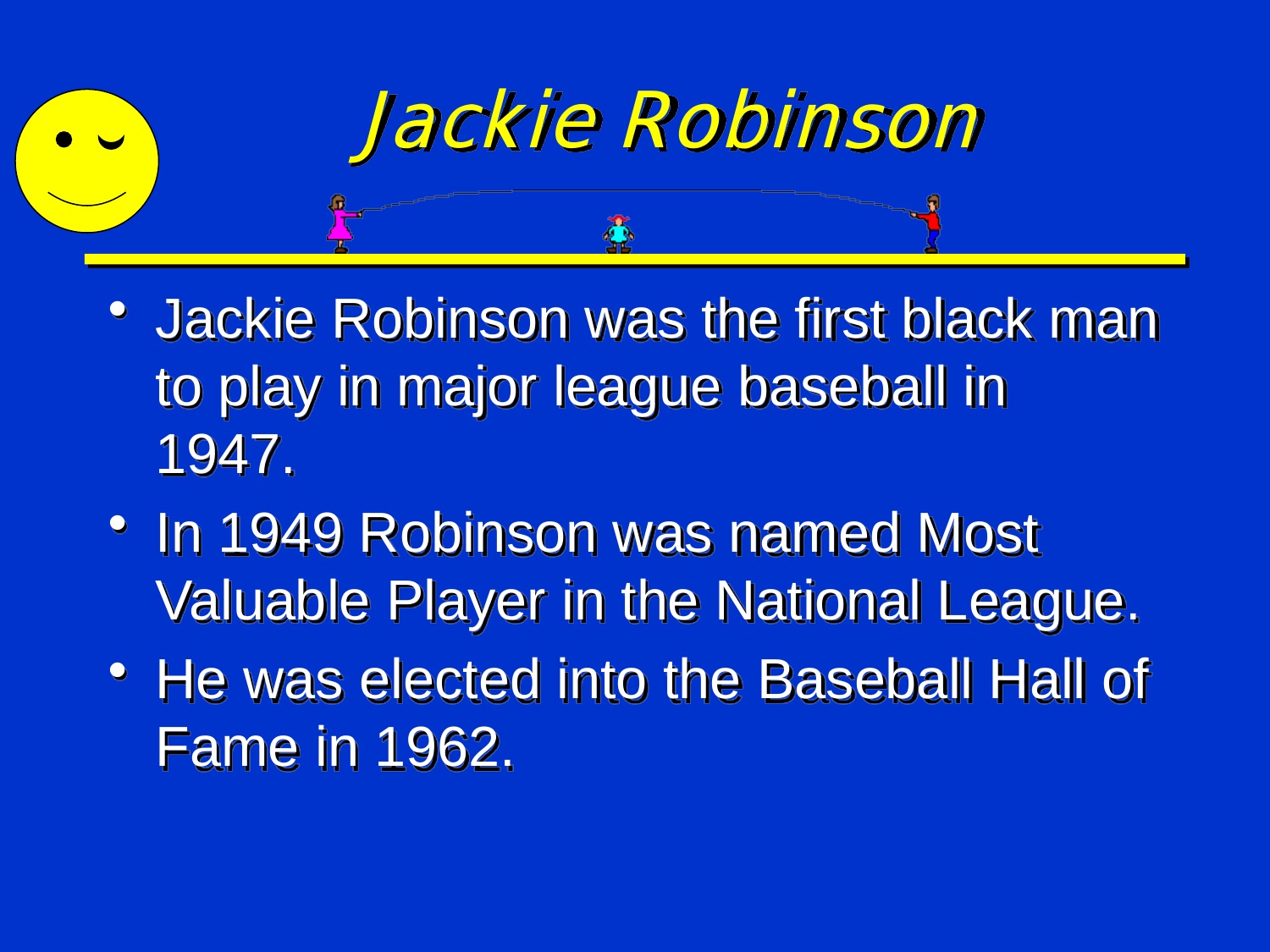

# Jackie Robinson
Jackie Robinson was the first black man to play in major league baseball in 1947.
In 1949 Robinson was named Most Valuable Player in the National League.
He was elected into the Baseball Hall of Fame in 1962.